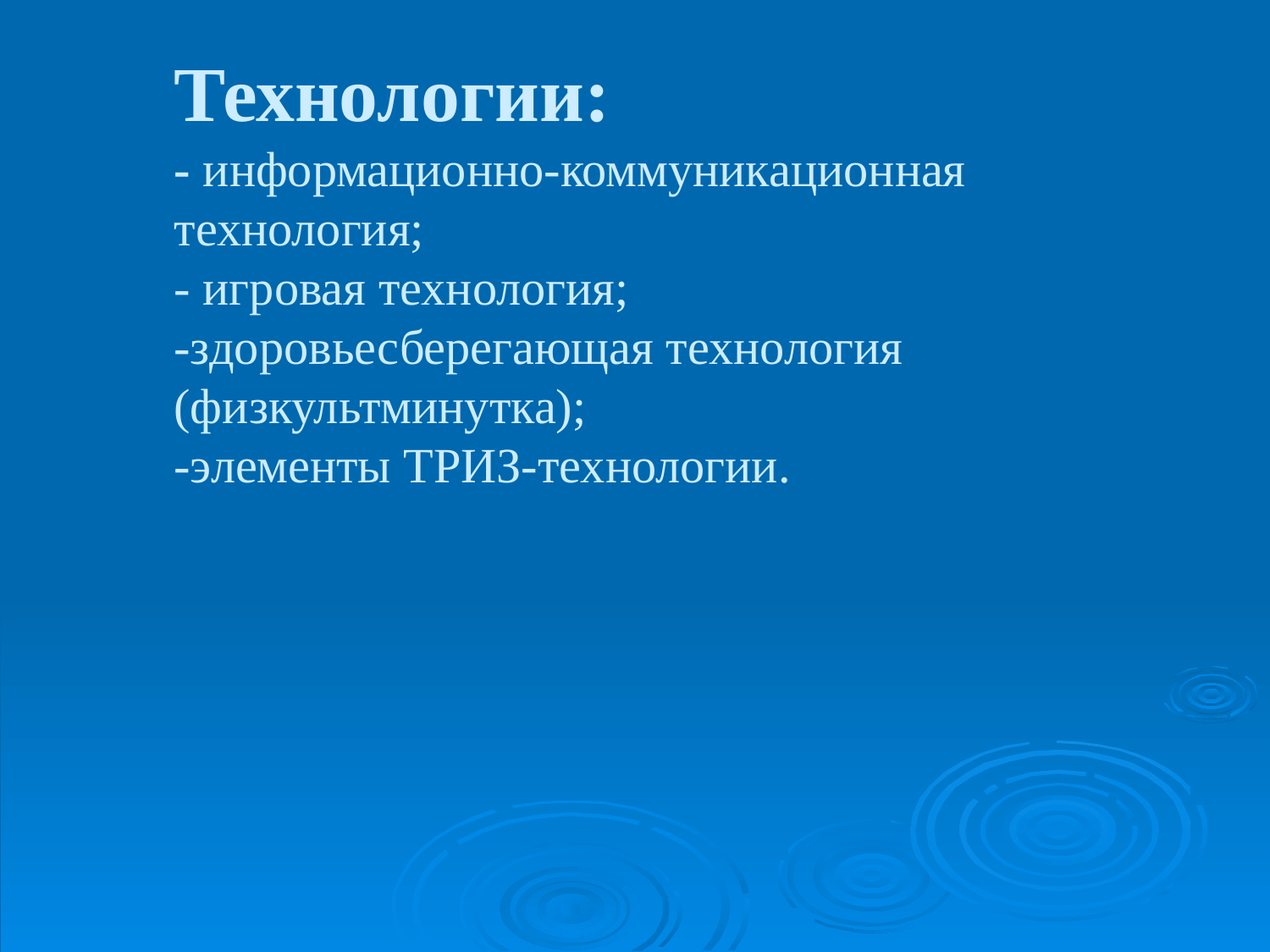

# Технологии: - информационно-коммуникационная технология; - игровая технология; -здоровьесберегающая технология (физкультминутка); -элементы ТРИЗ-технологии.